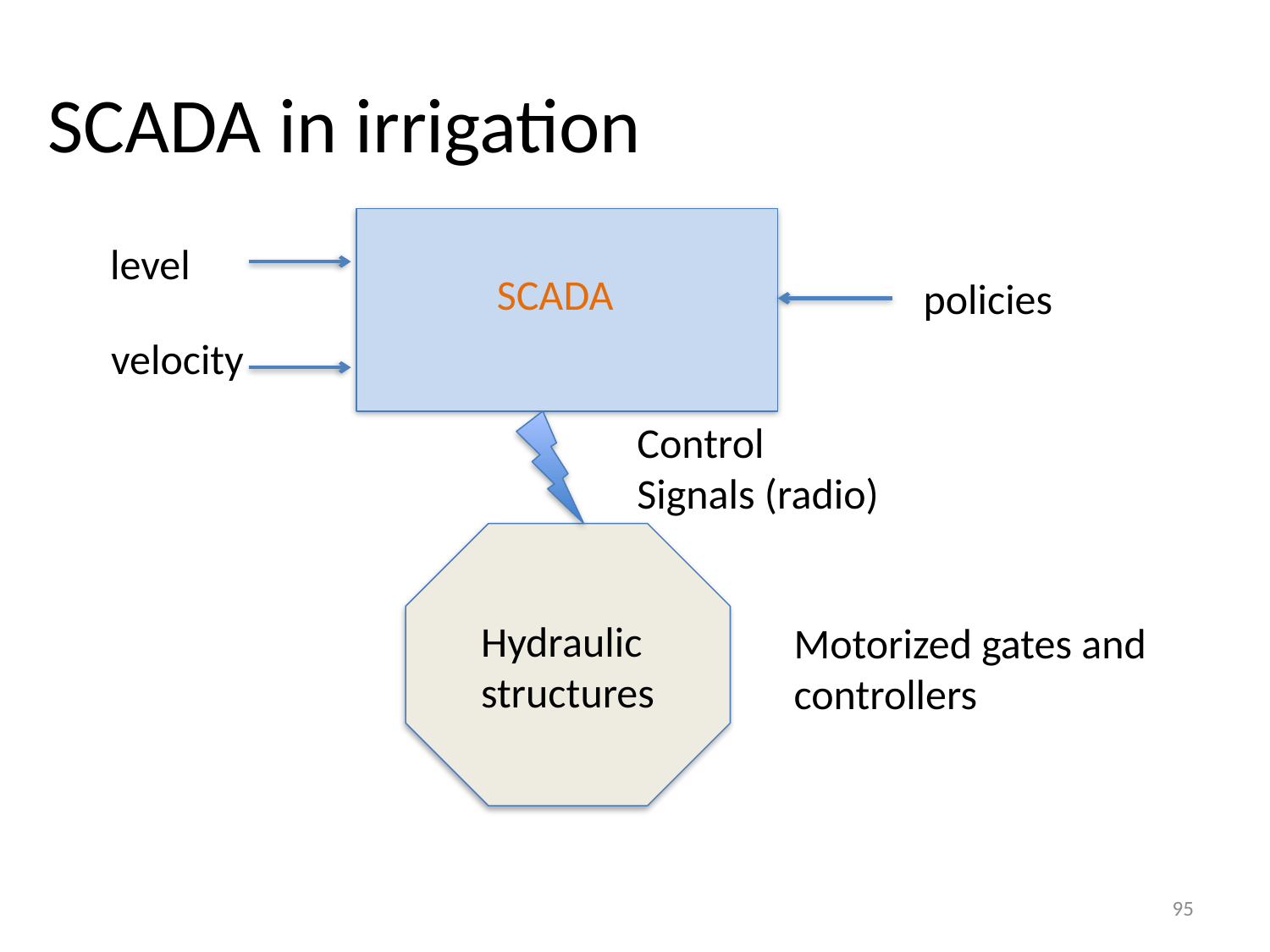

# SCADA in irrigation

level
SCADA
policies
velocity
Control
Signals (radio)

Hydraulic
structures
Motorized gates and
controllers
95